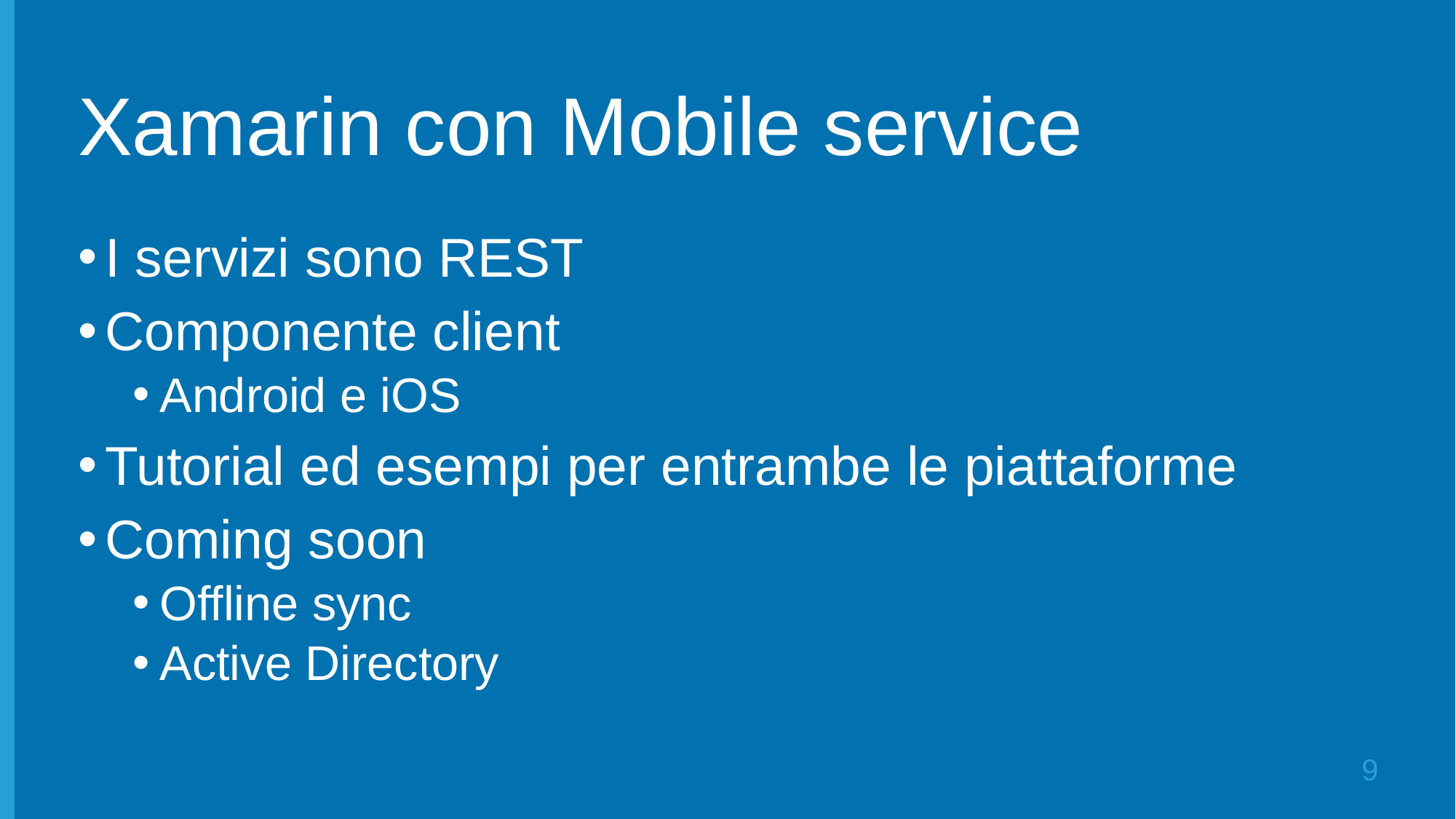

# Xamarin con Mobile service
I servizi sono REST
Componente client
Android e iOS
Tutorial ed esempi per entrambe le piattaforme
Coming soon
Offline sync
Active Directory
9